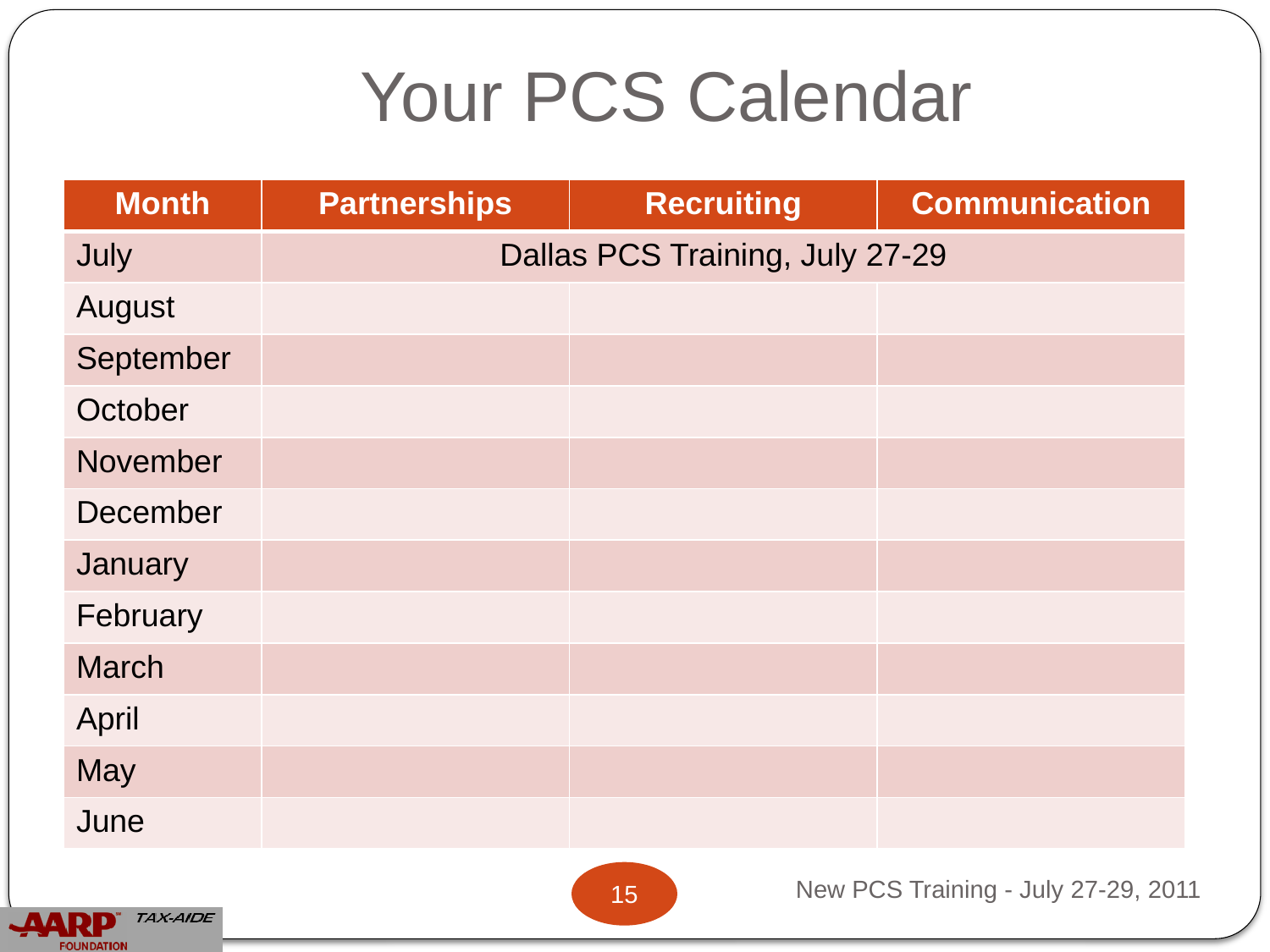

# Your PCS Calendar
| Month | Partnerships | Recruiting | Communication |
| --- | --- | --- | --- |
| July | Dallas PCS Training, July 27-29 |  |  |
| August |  |  |  |
| September |  |  |  |
| October |  |  |  |
| November |  |  |  |
| December |  |  |  |
| January |  |  |  |
| February |  |  |  |
| March |  |  |  |
| April |  |  |  |
| May |  |  |  |
| June |  |  |  |
New PCS Training - July 27-29, 2011
15